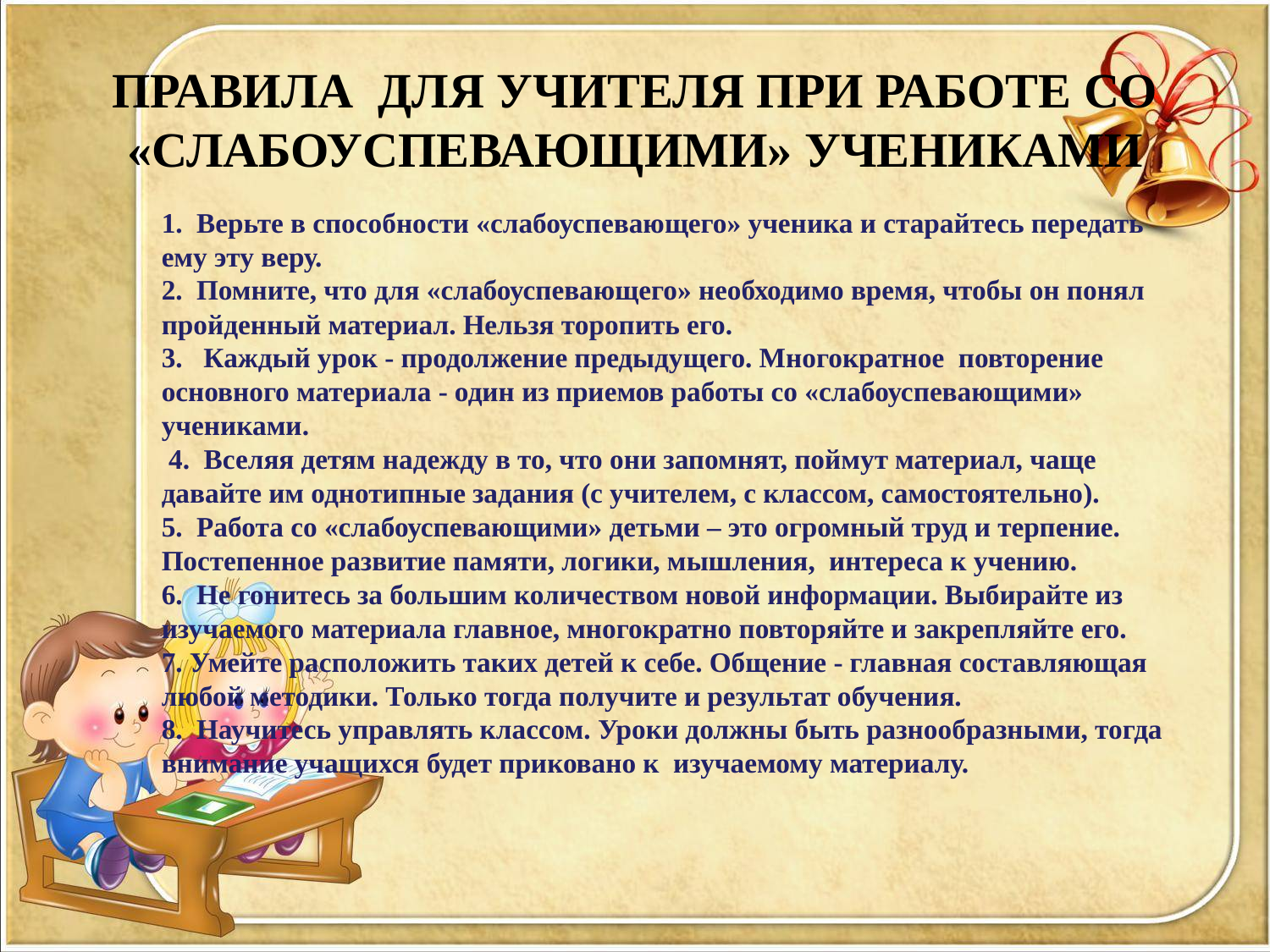

# ПРАВИЛА  ДЛЯ УЧИТЕЛЯ ПРИ РАБОТЕ СО «СЛАБОУСПЕВАЮЩИМИ» УЧЕНИКАМИ
1.  Верьте в способности «слабоуспевающего» ученика и старайтесь передать ему эту веру.
2.  Помните, что для «слабоуспевающего» необходимо время, чтобы он понял пройденный материал. Нельзя торопить его.
3.   Каждый урок - продолжение предыдущего. Многократное  повторение основного материала - один из приемов работы со «слабоуспевающими» учениками.
 4.  Вселяя детям надежду в то, что они запомнят, поймут материал, чаще давайте им однотипные задания (с учителем, с классом, самостоятельно).
5.  Работа со «слабоуспевающими» детьми – это огромный труд и терпение. Постепенное развитие памяти, логики, мышления,  интереса к учению.
6.  Не гонитесь за большим количеством новой информации. Выбирайте из изучаемого материала главное, многократно повторяйте и закрепляйте его.
7. Умейте расположить таких детей к себе. Общение - главная составляющая любой методики. Только тогда получите и результат обучения.
8.  Научитесь управлять классом. Уроки должны быть разнообразными, тогда внимание учащихся будет приковано к  изучаемому материалу.